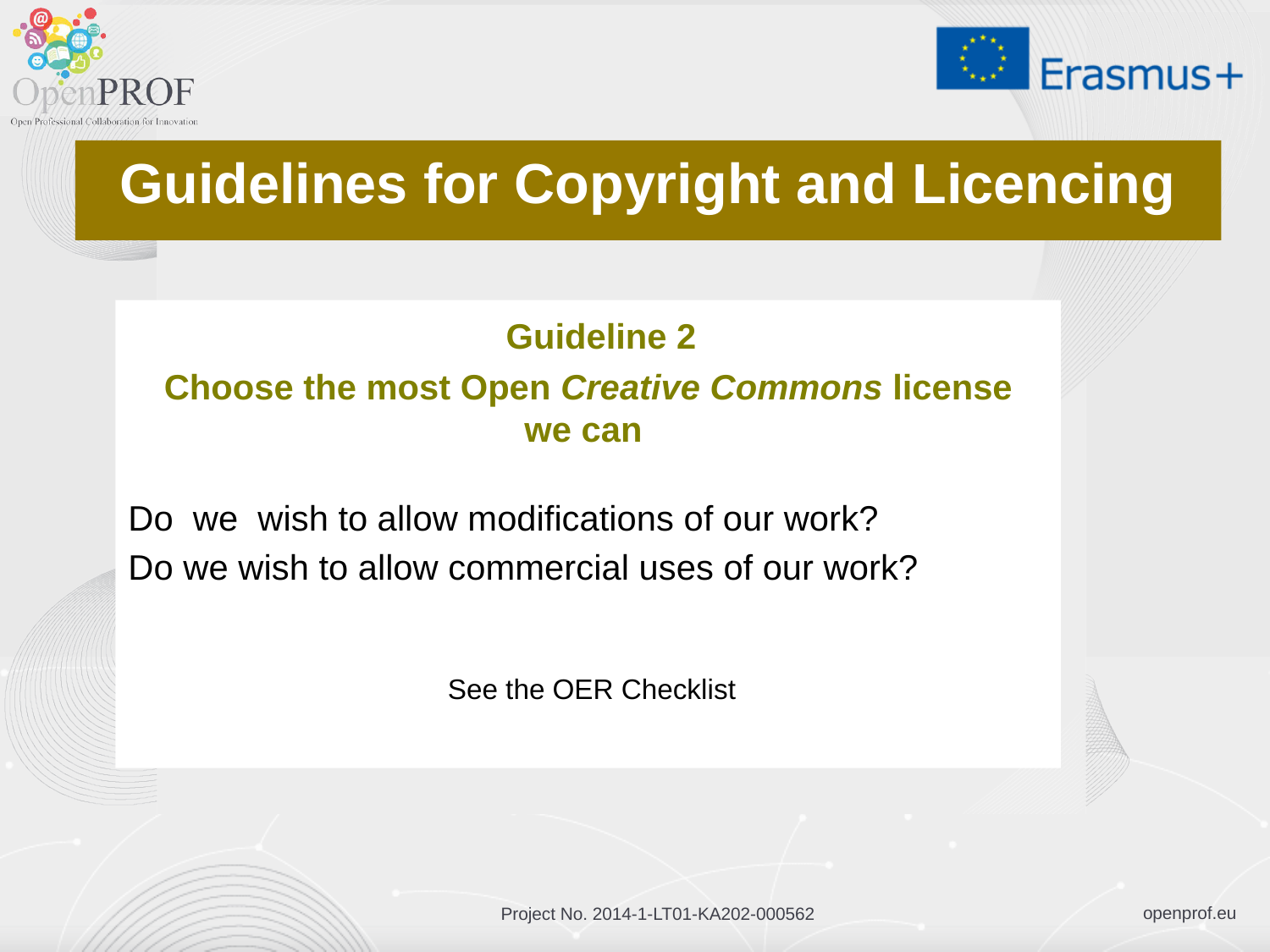

Guidelines for Copyright and Licencing
   Guideline 2
 Choose the most Open Creative Commons license  we can

Do  we  wish to allow modifications of our work?
Do we wish to allow commercial uses of our work?

 See the OER Checklist